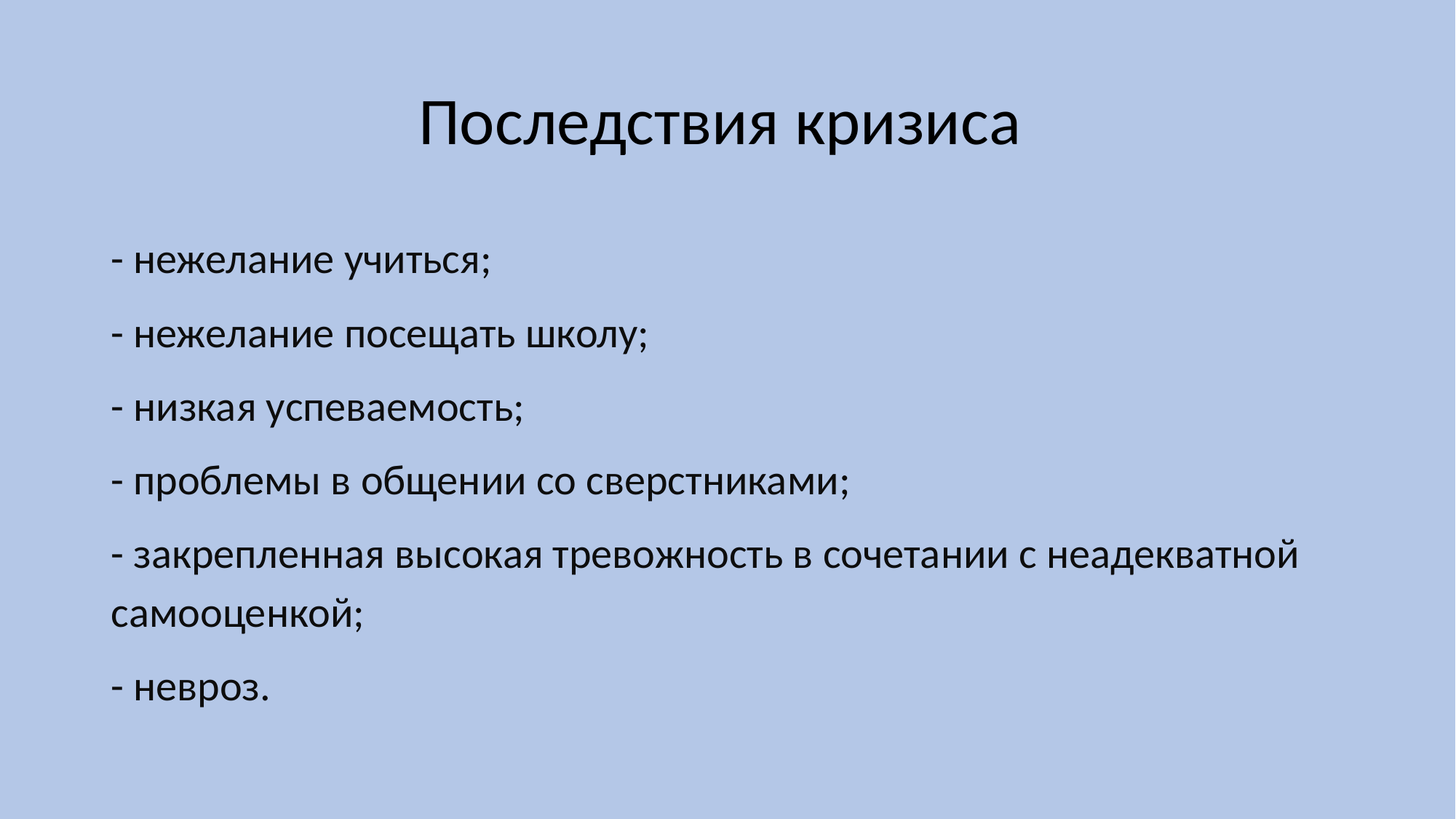

# Последствия кризиса
- нежелание учиться;
- нежелание посещать школу;
- низкая успеваемость;
- проблемы в общении со сверстниками;
- закрепленная высокая тревожность в сочетании с неадекватной самооценкой;
- невроз.